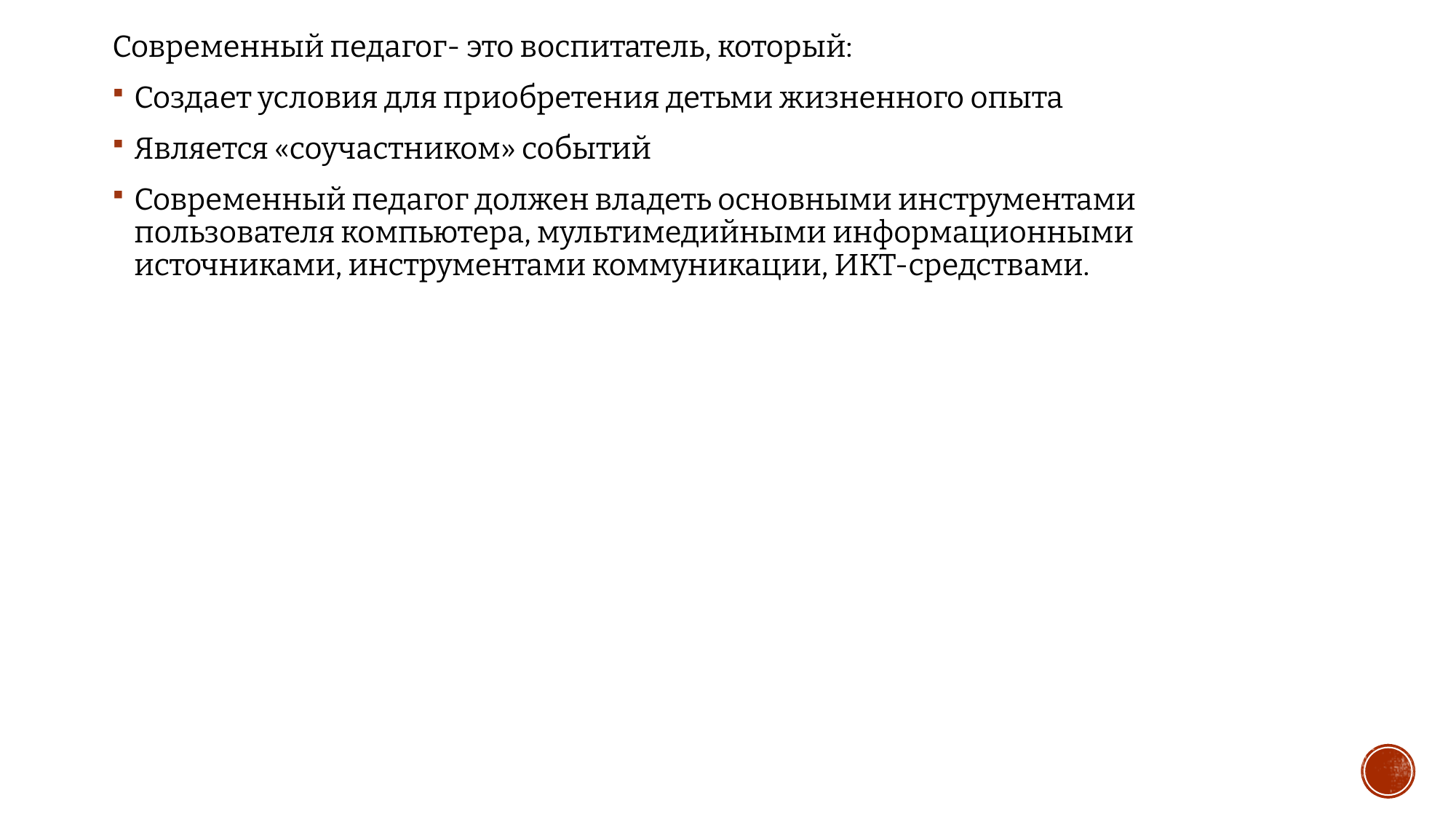

Современный педагог- это воспитатель, который:
Создает условия для приобретения детьми жизненного опыта
Является «соучастником» событий
Современный педагог должен владеть основными инструментами пользователя компьютера, мультимедийными информационными источниками, инструментами коммуникации, ИКТ-средствами.